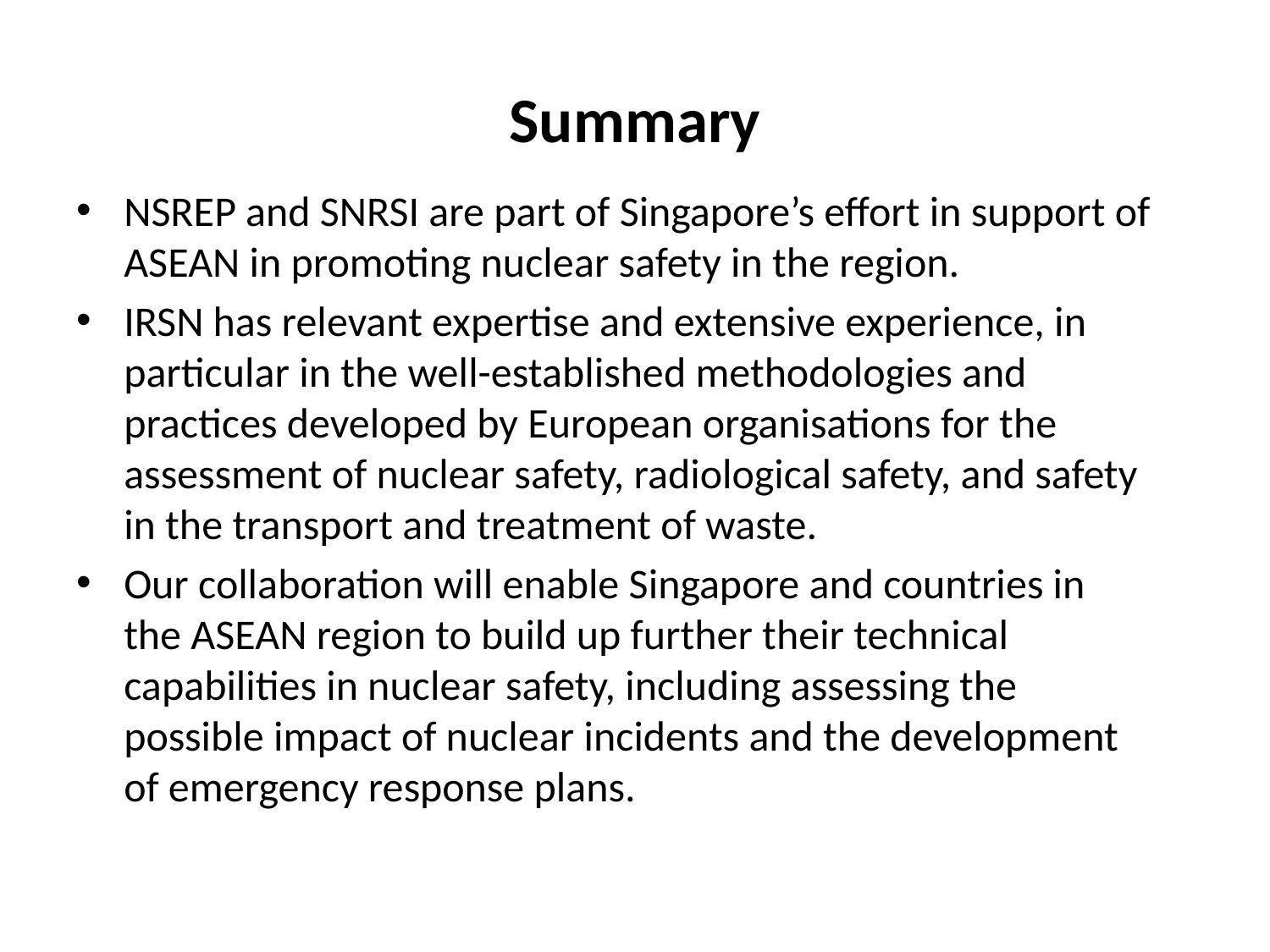

# Summary
NSREP and SNRSI are part of Singapore’s effort in support of ASEAN in promoting nuclear safety in the region.
IRSN has relevant expertise and extensive experience, in particular in the well-established methodologies and practices developed by European organisations for the assessment of nuclear safety, radiological safety, and safety in the transport and treatment of waste.
Our collaboration will enable Singapore and countries in the ASEAN region to build up further their technical capabilities in nuclear safety, including assessing the possible impact of nuclear incidents and the development of emergency response plans.